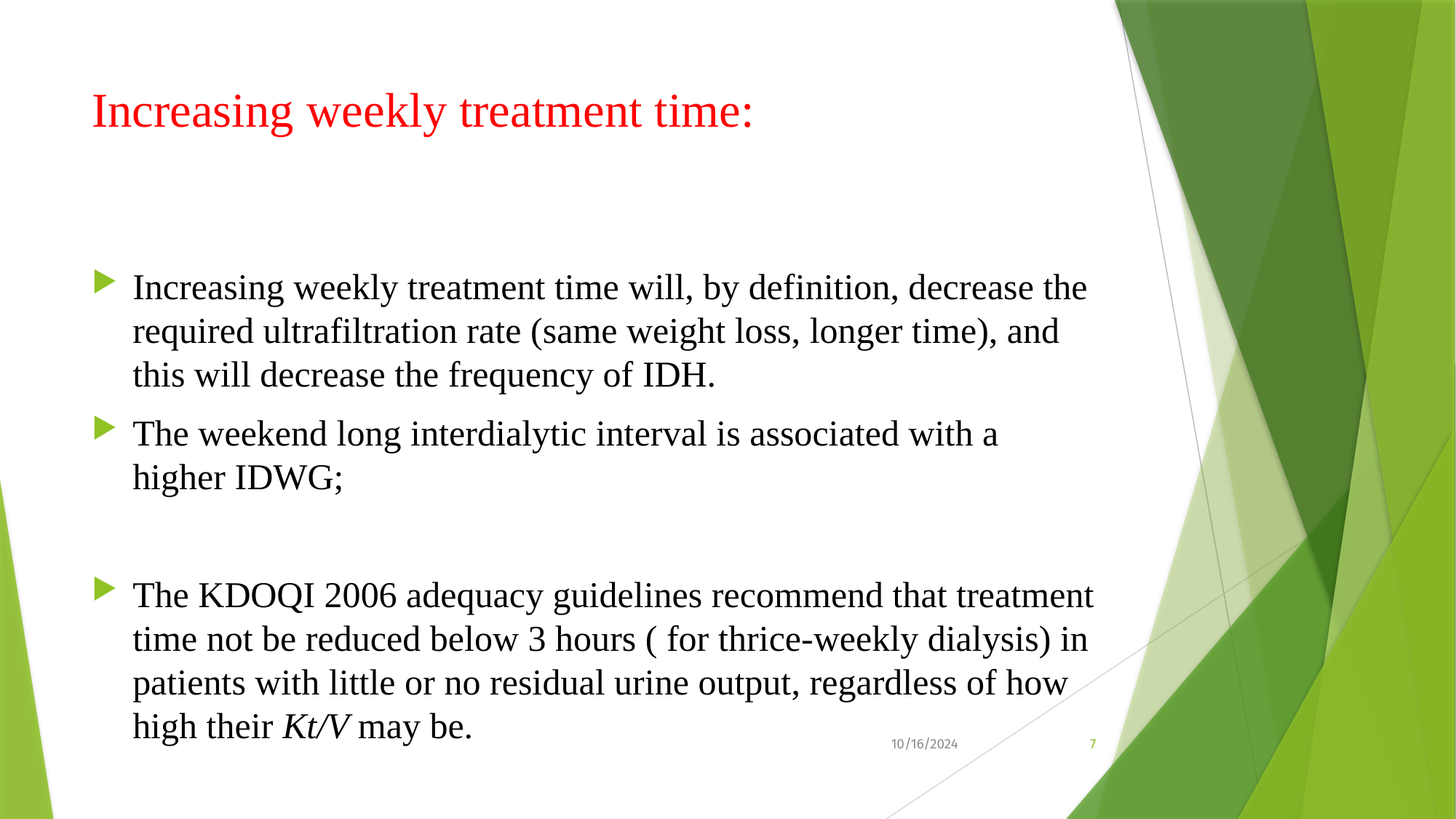

# Increasing weekly treatment time:
Increasing weekly treatment time will, by definition, decrease the required ultrafiltration rate (same weight loss, longer time), and this will decrease the frequency of IDH.
The weekend long interdialytic interval is associated with a higher IDWG;

The KDOQI 2006 adequacy guidelines recommend that treatment time not be reduced below 3 hours ( for thrice-weekly dialysis) in patients with little or no residual urine output, regardless of how high their Kt/V may be.
10/16/2024
7